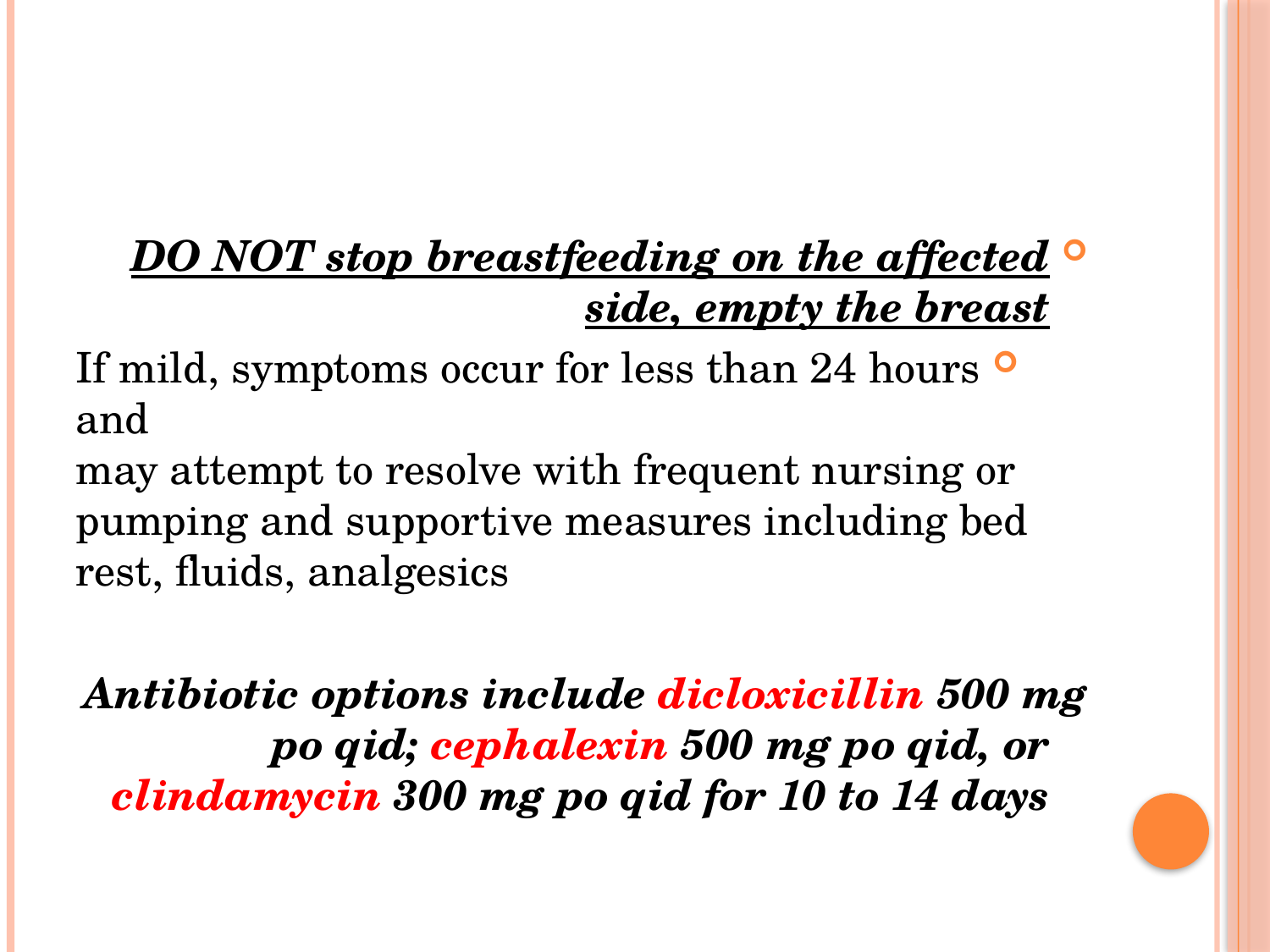

#
DO NOT stop breastfeeding on the affected side, empty the breast
If mild, symptoms occur for less than 24 hours and
may attempt to resolve with frequent nursing or pumping and supportive measures including bed rest, fluids, analgesics

Antibiotic options include dicloxicillin 500 mg po qid; cephalexin 500 mg po qid, or clindamycin 300 mg po qid for 10 to 14 days